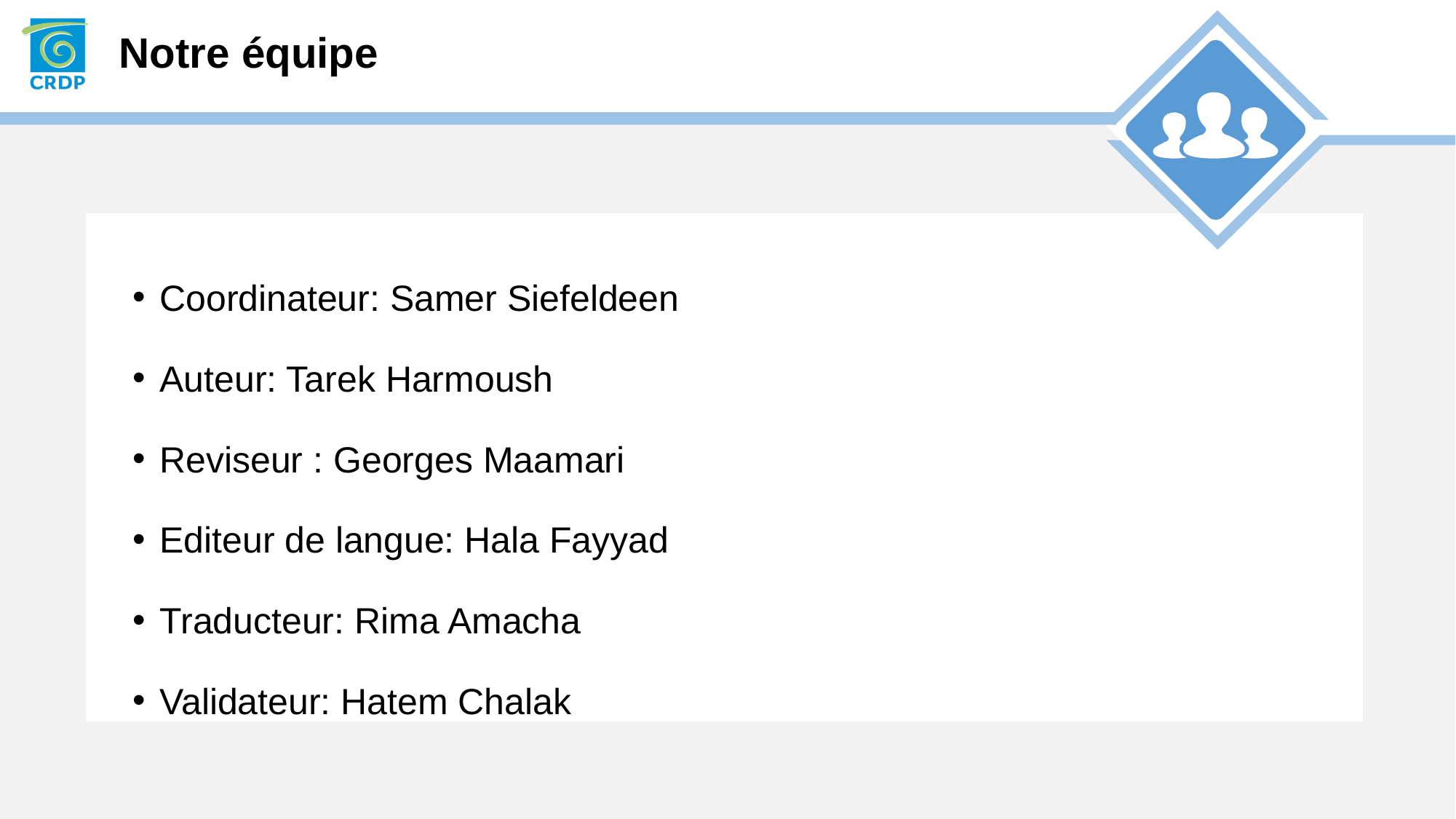

Coordinateur: Samer Siefeldeen
Auteur: Tarek Harmoush
Reviseur : Georges Maamari
Editeur de langue: Hala Fayyad
Traducteur: Rima Amacha
Validateur: Hatem Chalak